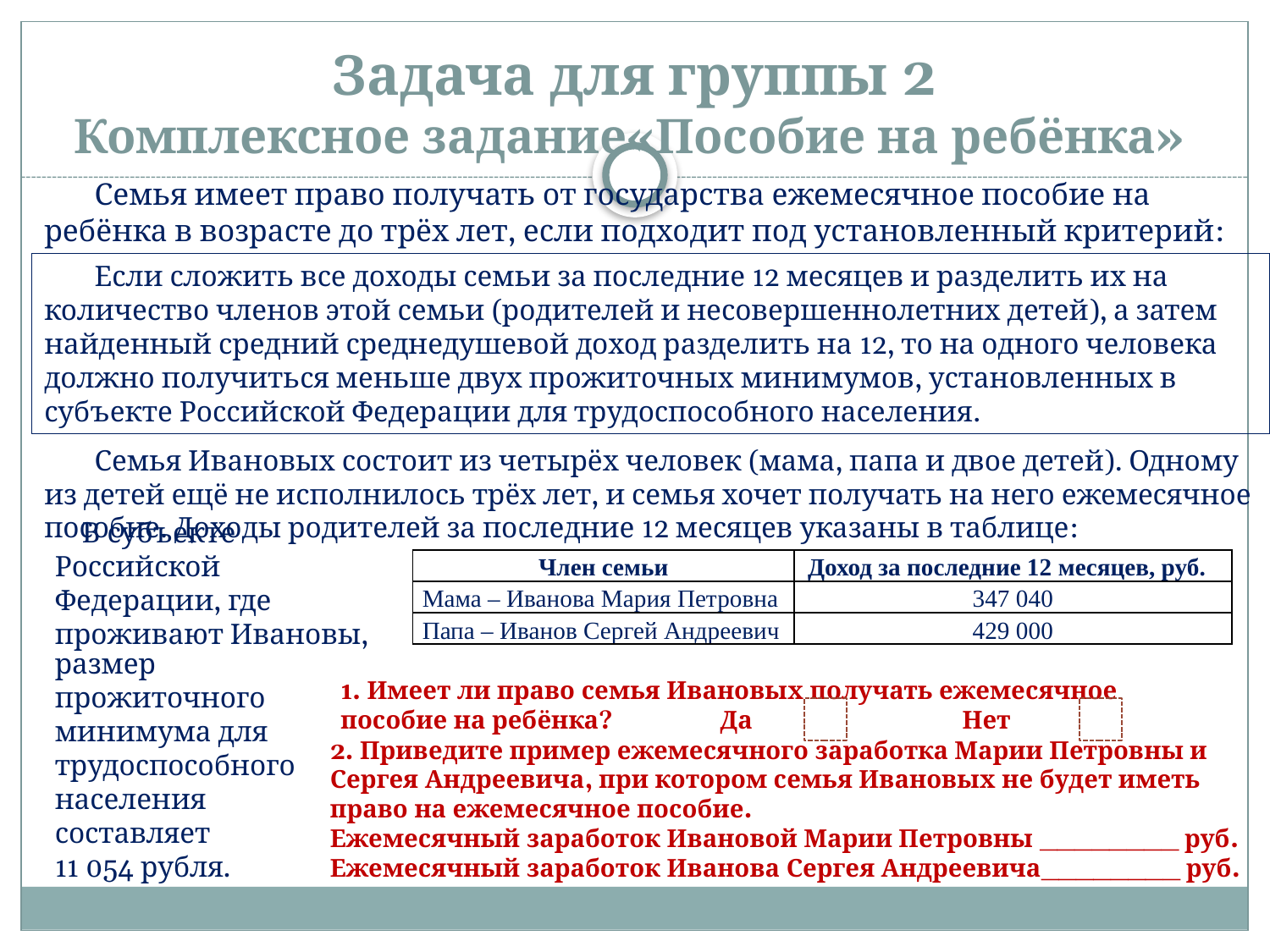

# Задача для группы 2 Комплексное задание«Пособие на ребёнка»
Семья имеет право получать от государства ежемесячное пособие на ребёнка в возрасте до трёх лет, если подходит под установленный критерий:
Если сложить все доходы семьи за последние 12 месяцев и разделить их на количество членов этой семьи (родителей и несовершеннолетних детей), а затем найденный средний среднедушевой доход разделить на 12, то на одного человека должно получиться меньше двух прожиточных минимумов, установленных в субъекте Российской Федерации для трудоспособного населения.
Семья Ивановых состоит из четырёх человек (мама, папа и двое детей). Одному из детей ещё не исполнилось трёх лет, и семья хочет получать на него ежемесячное пособие. Доходы родителей за последние 12 месяцев указаны в таблице:
    В субъекте Российской Федерации, где проживают Ивановы,
| Член семьи | Доход за последние 12 месяцев, руб. |
| --- | --- |
| Мама – Иванова Мария Петровна | 347 040 |
| Папа – Иванов Сергей Андреевич | 429 000 |

1. Имеет ли право семья Ивановых получать ежемесячное пособие на ребёнка?                 Да                                 Нет
размер прожиточного минимума для трудоспособного населения составляет
11 054 рубля.

2. Приведите пример ежемесячного заработка Марии Петровны и Сергея Андреевича, при котором семья Ивановых не будет иметь право на ежемесячное пособие.
Ежемесячный заработок Ивановой Марии Петровны ________ руб.
Ежемесячный заработок Иванова Сергея Андреевича________ руб.